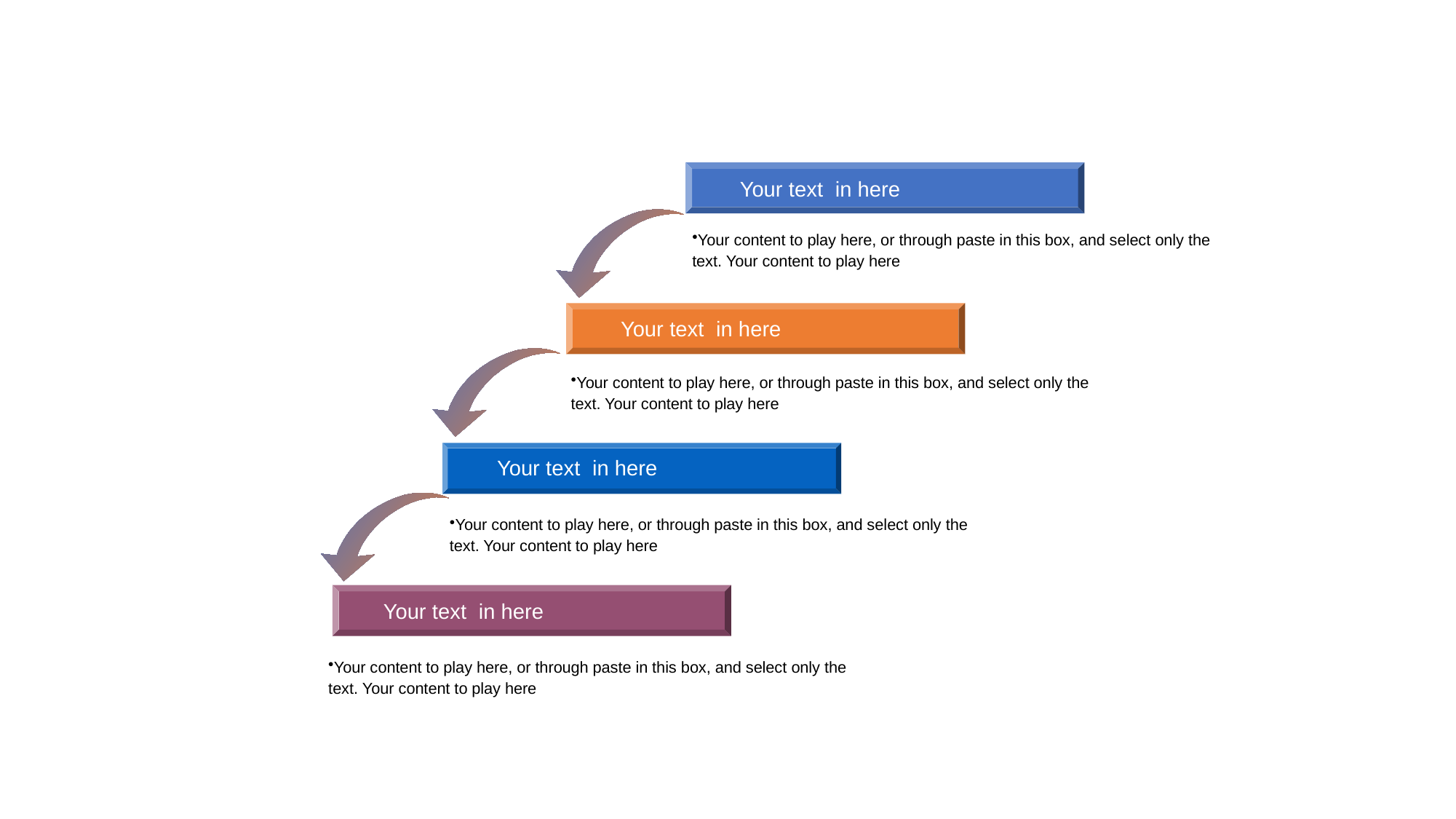

Your text  in here

Your content to play here, or through paste in this box, and select only the text. Your content to play here

Your text  in here

Your content to play here, or through paste in this box, and select only the text. Your content to play here

Your text  in here

Your content to play here, or through paste in this box, and select only the text. Your content to play here

Your text  in here
Your content to play here, or through paste in this box, and select only the text. Your content to play here